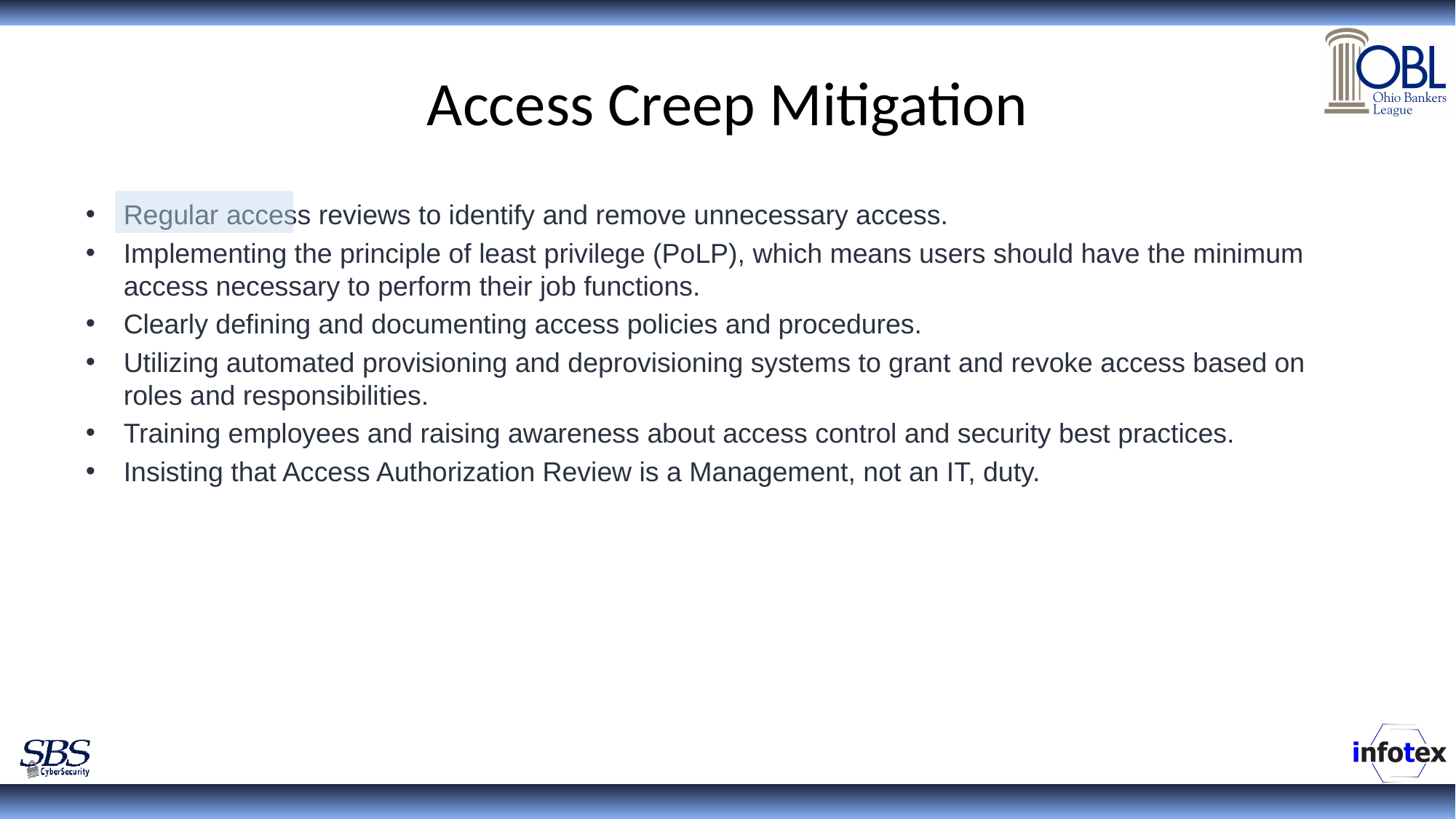

# Access Creep Mitigation
Regular access reviews to identify and remove unnecessary access.
Implementing the principle of least privilege (PoLP), which means users should have the minimum access necessary to perform their job functions.
Clearly defining and documenting access policies and procedures.
Utilizing automated provisioning and deprovisioning systems to grant and revoke access based on roles and responsibilities.
Training employees and raising awareness about access control and security best practices.
Insisting that Access Authorization Review is a Management, not an IT, duty.